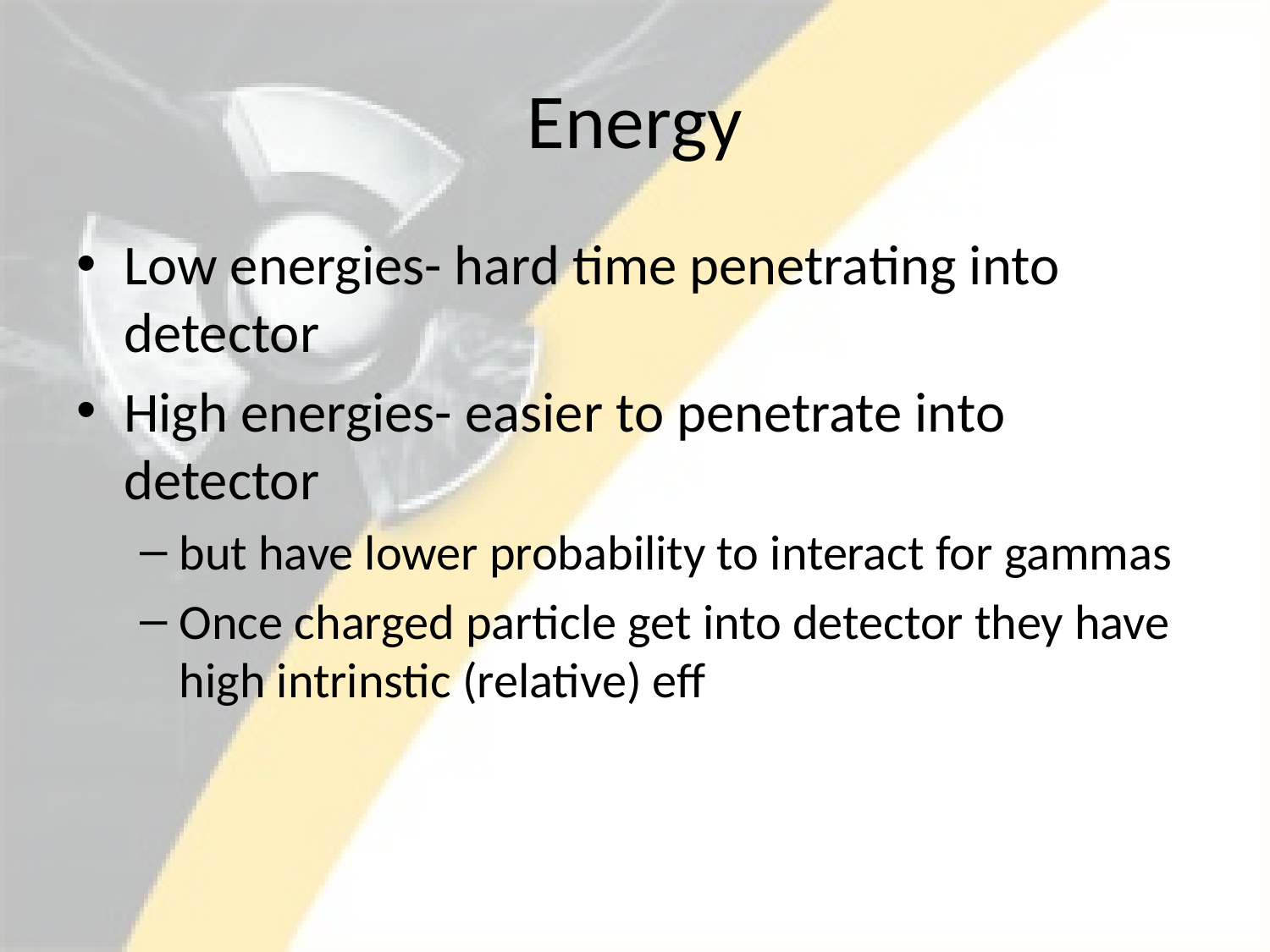

# Energy
Low energies- hard time penetrating into detector
High energies- easier to penetrate into detector
but have lower probability to interact for gammas
Once charged particle get into detector they have high intrinstic (relative) eff